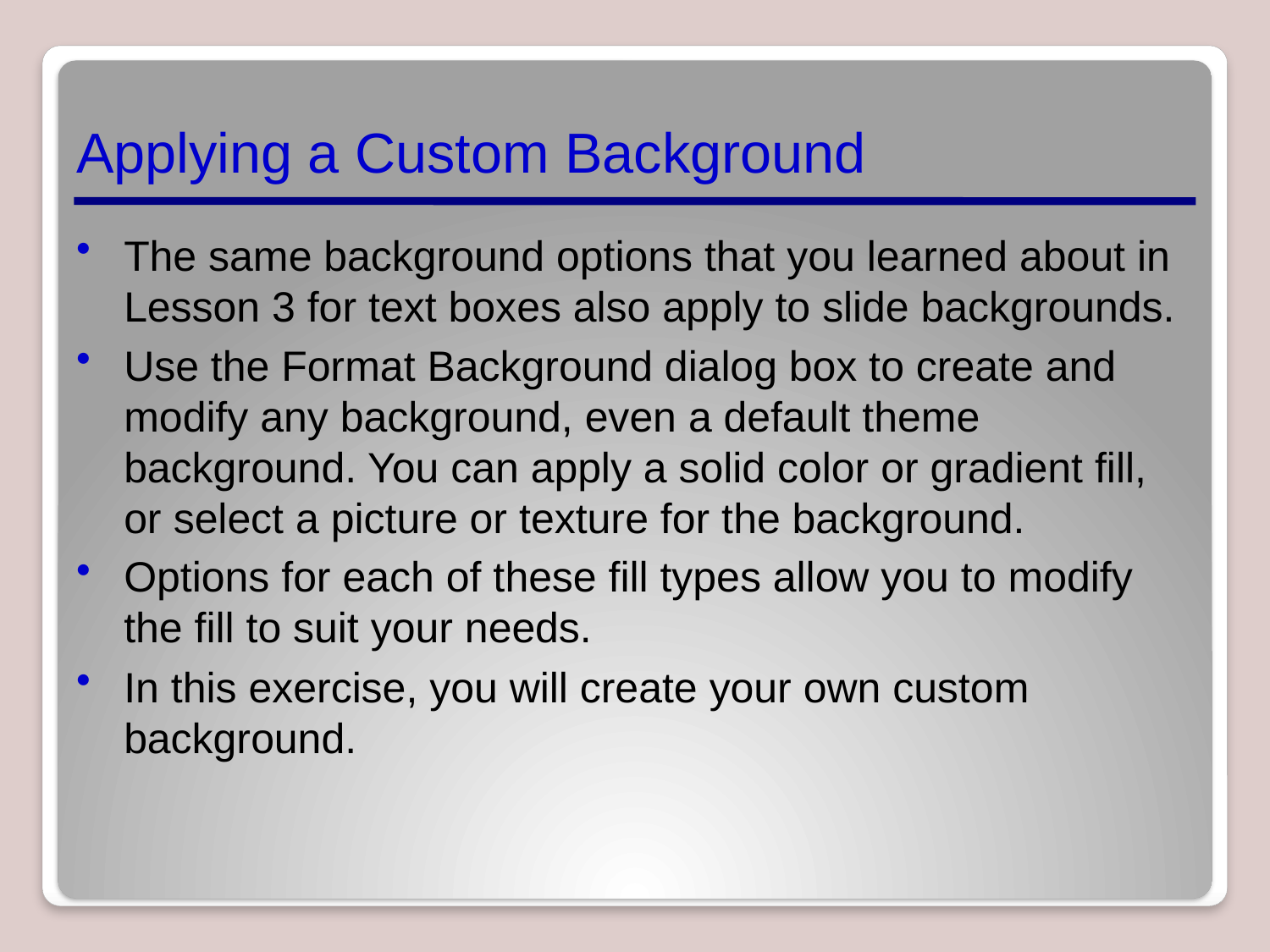

# Applying a Custom Background
The same background options that you learned about in Lesson 3 for text boxes also apply to slide backgrounds.
Use the Format Background dialog box to create and modify any background, even a default theme background. You can apply a solid color or gradient fill, or select a picture or texture for the background.
Options for each of these fill types allow you to modify the fill to suit your needs.
In this exercise, you will create your own custom background.